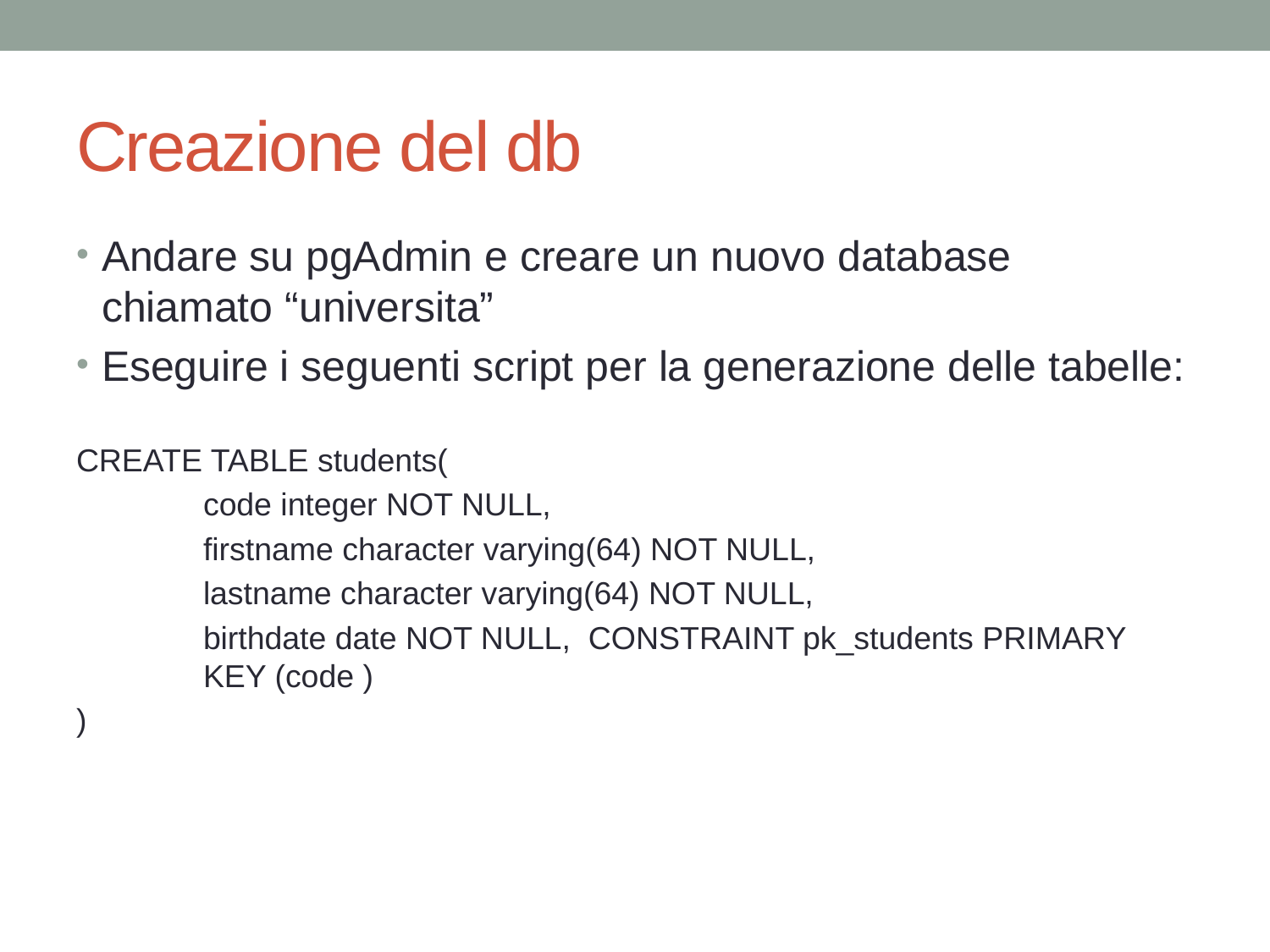

# Creazione del db
Andare su pgAdmin e creare un nuovo database chiamato “universita”
Eseguire i seguenti script per la generazione delle tabelle:

CREATE TABLE students(
	code integer NOT NULL,
	firstname character varying(64) NOT NULL,
	lastname character varying(64) NOT NULL,
	birthdate date NOT NULL,  CONSTRAINT pk_students PRIMARY 	KEY (code )
)